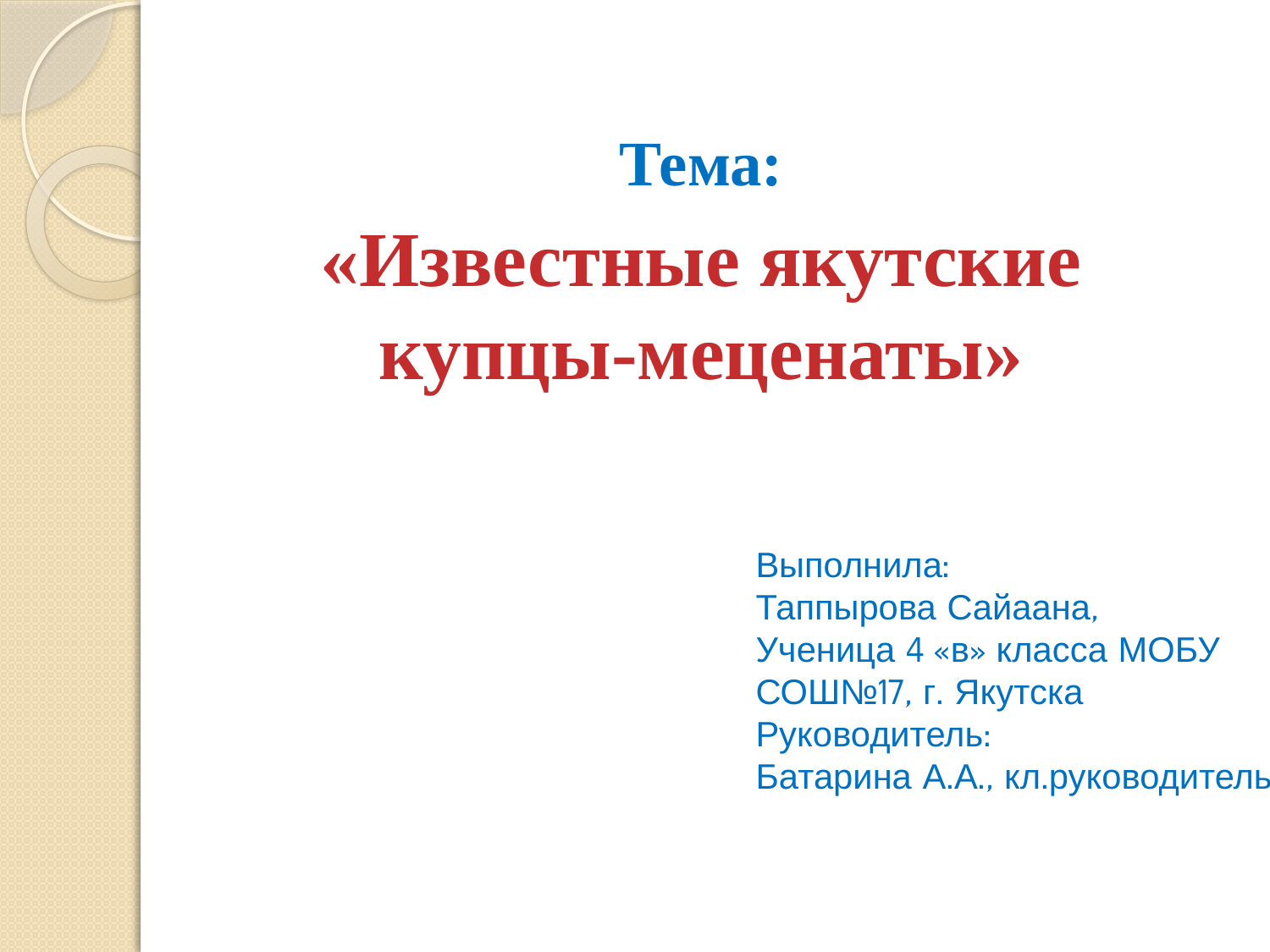

Тема:
«Известные якутские купцы-меценаты»
Выполнила:
Таппырова Сайаана,
Ученица 4 «в» класса МОБУ
СОШ№17, г. Якутска
Руководитель:
Батарина А.А., кл.руководитель